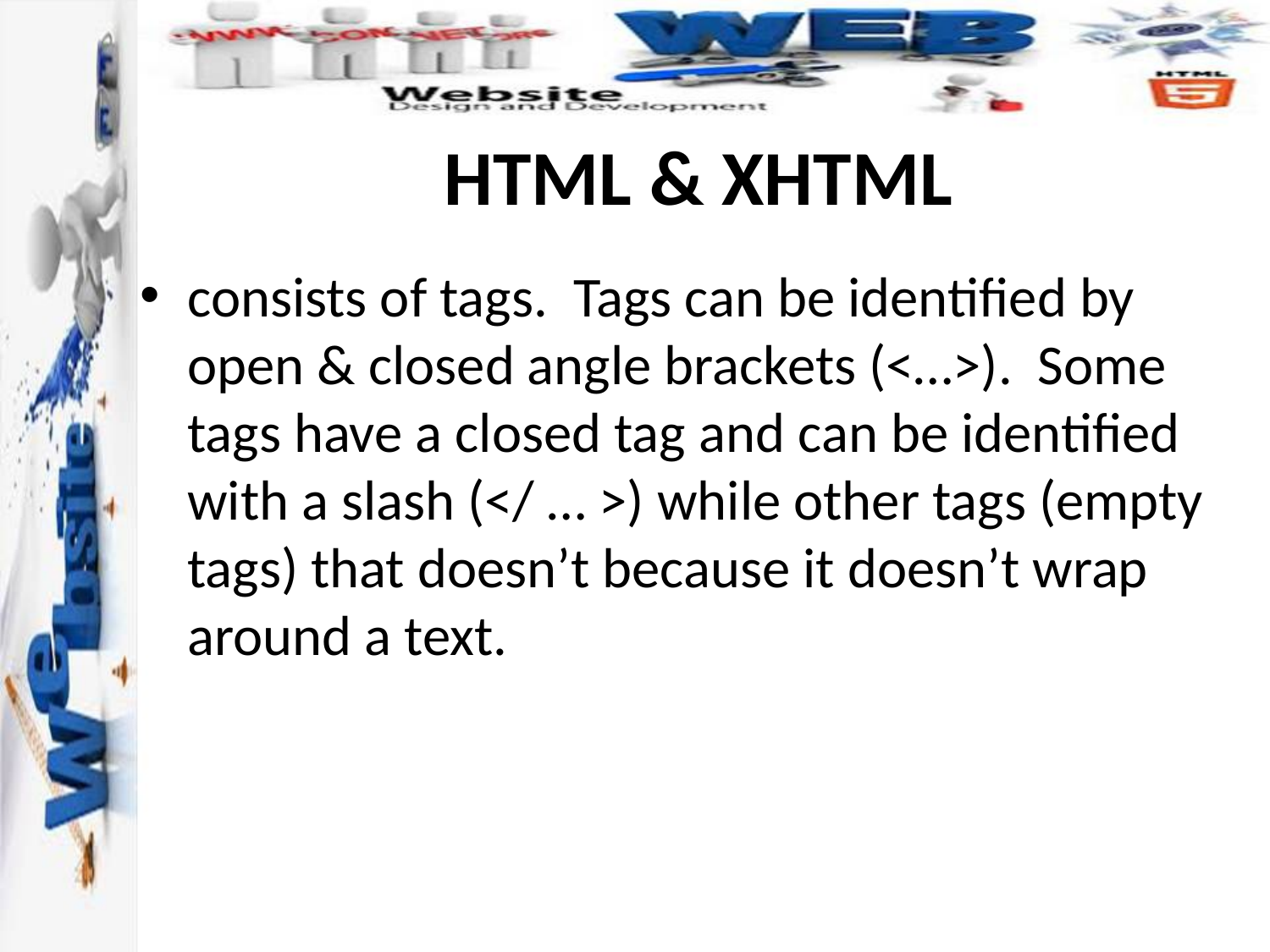

# HTML & XHTML
consists of tags.  Tags can be identified by open & closed angle brackets (<…>).  Some tags have a closed tag and can be identified with a slash (</ … >) while other tags (empty tags) that doesn’t because it doesn’t wrap around a text.